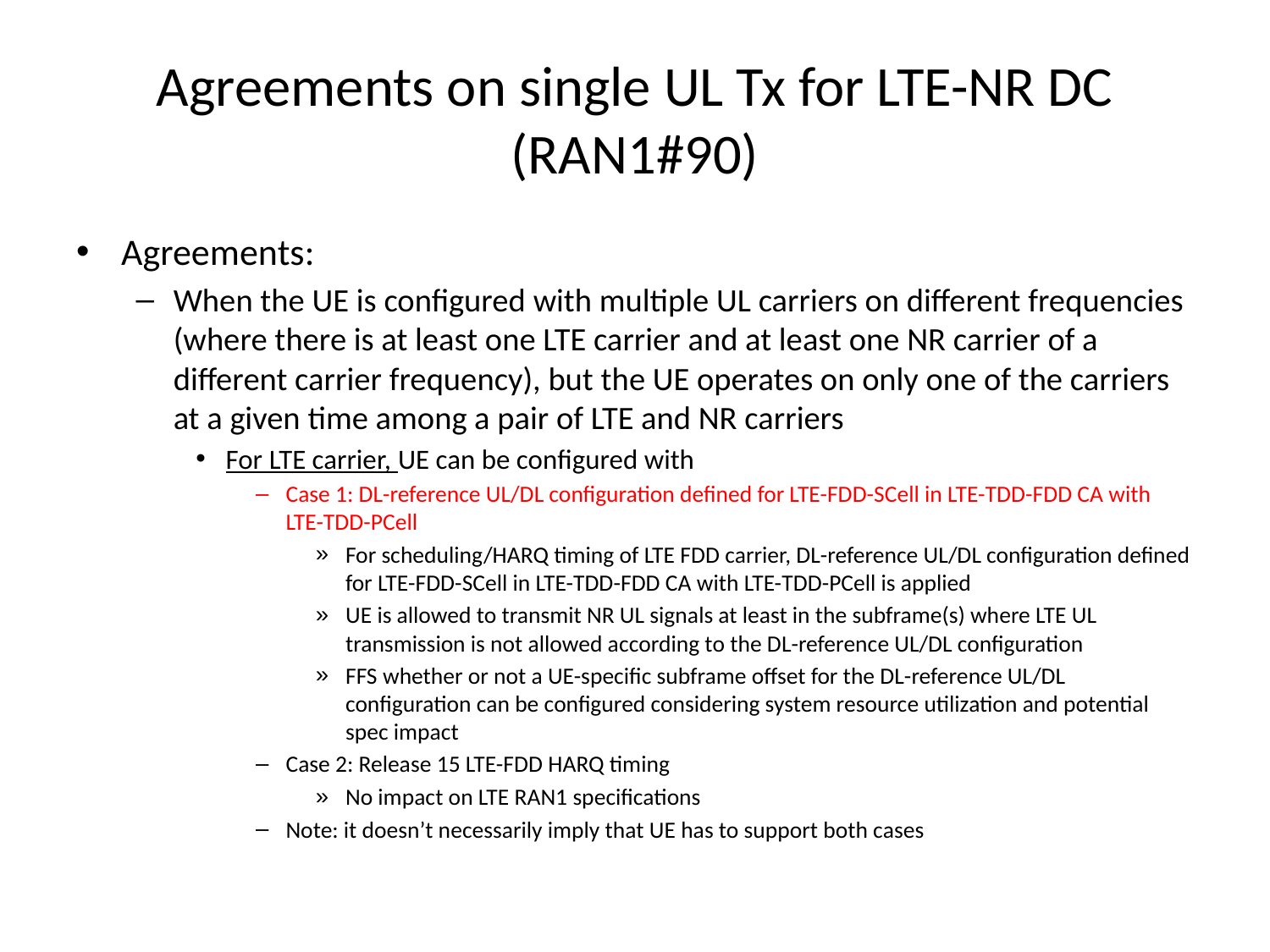

# Agreements on single UL Tx for LTE-NR DC (RAN1#90)
Agreements:
When the UE is configured with multiple UL carriers on different frequencies (where there is at least one LTE carrier and at least one NR carrier of a different carrier frequency), but the UE operates on only one of the carriers at a given time among a pair of LTE and NR carriers
For LTE carrier, UE can be configured with
Case 1: DL-reference UL/DL configuration defined for LTE-FDD-SCell in LTE-TDD-FDD CA with LTE-TDD-PCell
For scheduling/HARQ timing of LTE FDD carrier, DL-reference UL/DL configuration defined for LTE-FDD-SCell in LTE-TDD-FDD CA with LTE-TDD-PCell is applied
UE is allowed to transmit NR UL signals at least in the subframe(s) where LTE UL transmission is not allowed according to the DL-reference UL/DL configuration
FFS whether or not a UE-specific subframe offset for the DL-reference UL/DL configuration can be configured considering system resource utilization and potential spec impact
Case 2: Release 15 LTE-FDD HARQ timing
No impact on LTE RAN1 specifications
Note: it doesn’t necessarily imply that UE has to support both cases